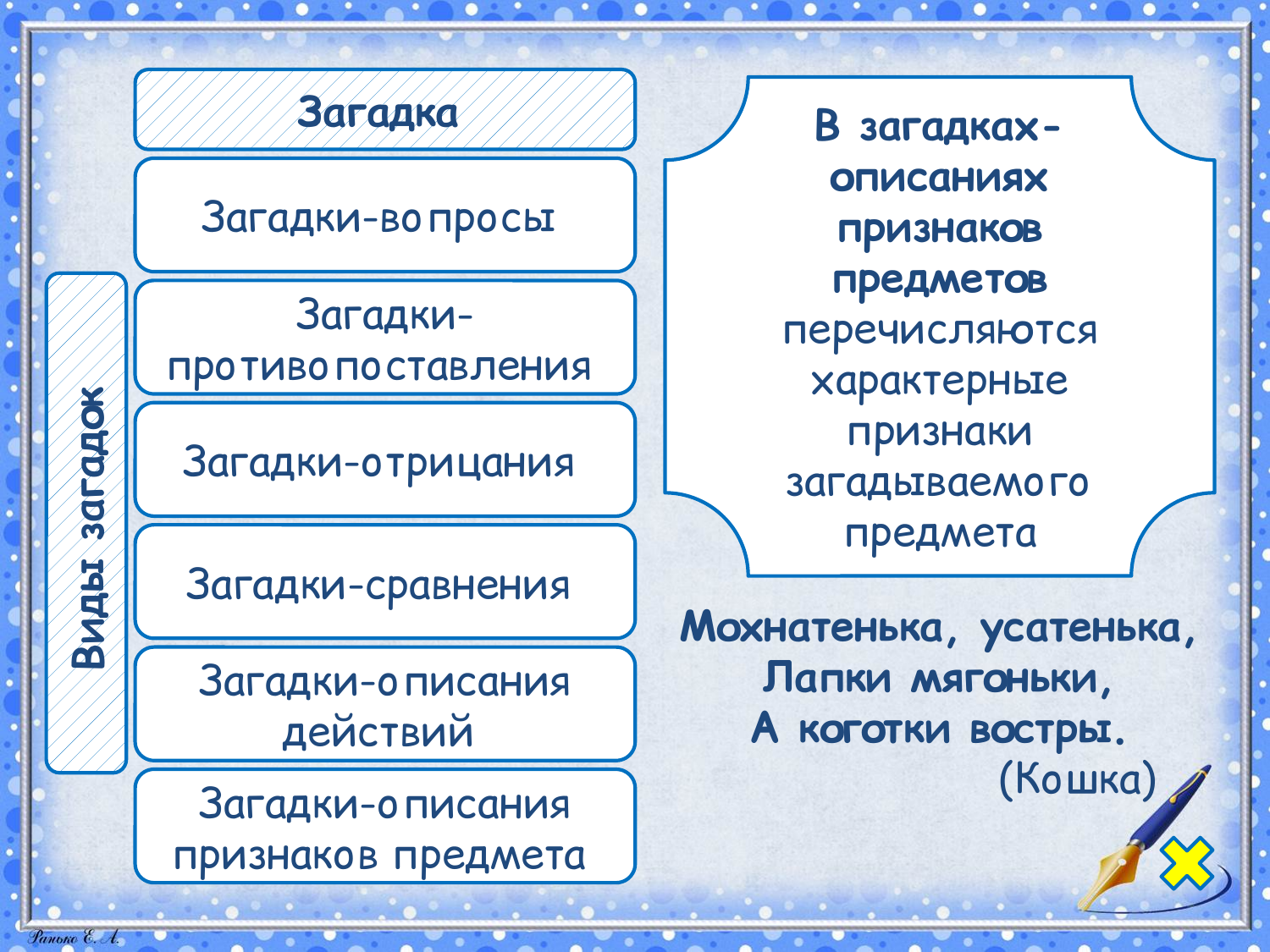

Загадка
В загадках-описаниях признаков предметов перечисляются характерные признаки загадываемого предмета
Загадки-вопросы
Загадки-противопоставления
Загадки-отрицания
Виды загадок
Загадки-сравнения
Мохнатенька, усатенька,
Лапки мягоньки,
А коготки востры.
               (Кошка)
Загадки-описания действий
Загадки-описания признаков предмета